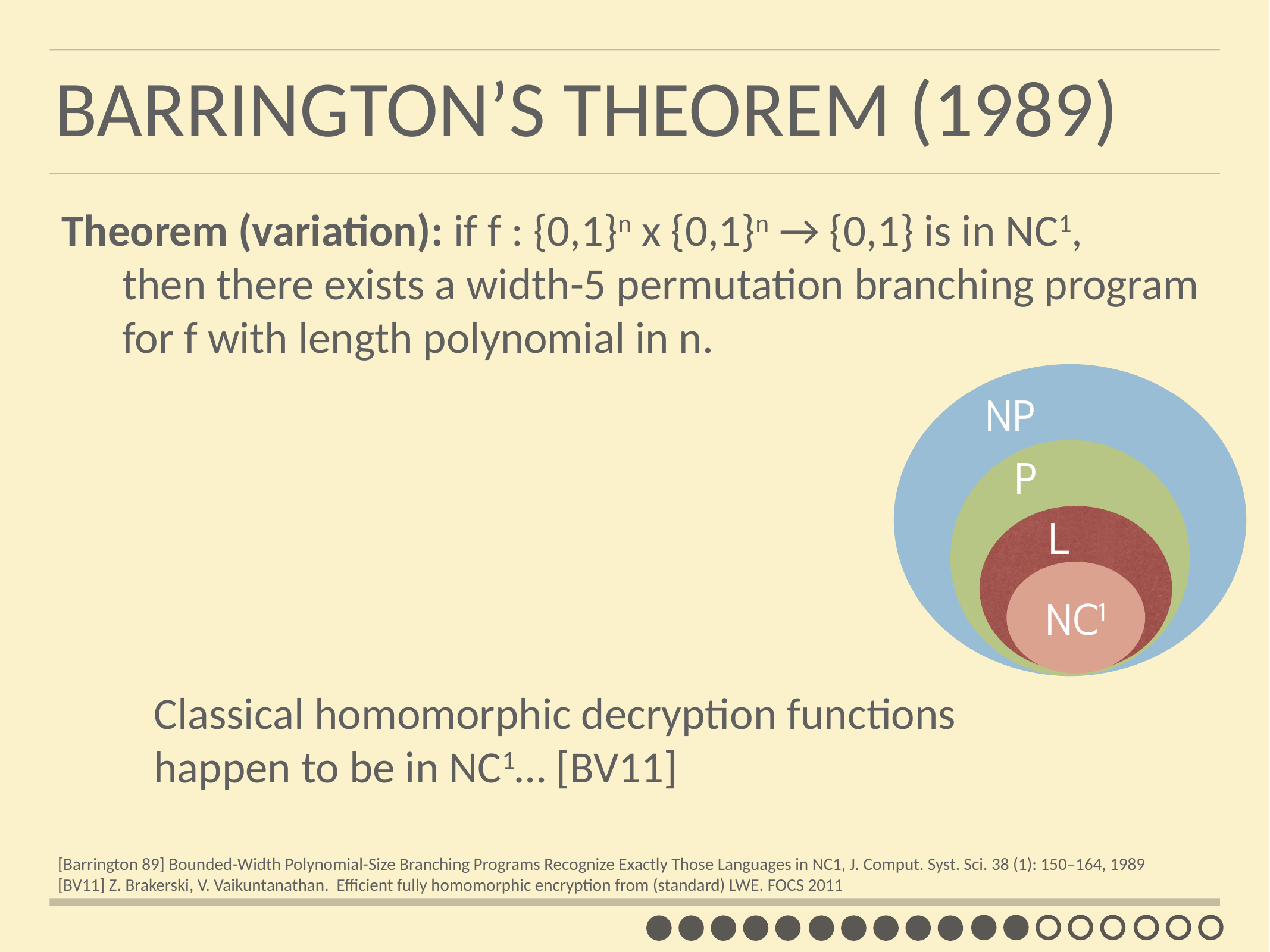

# Barrington’s theorem (1989)
Theorem (variation): if f : {0,1}n x {0,1}n → {0,1} is in NC1,
      then there exists a width-5 permutation branching program
      for f with length polynomial in n.

NP

P
L

NC1
Classical homomorphic decryption functions
happen to be in NC1… [BV11]
[Barrington 89] Bounded-Width Polynomial-Size Branching Programs Recognize Exactly Those Languages in NC1, J. Comput. Syst. Sci. 38 (1): 150–164, 1989
[BV11] Z. Brakerski, V. Vaikuntanathan.  Efficient fully homomorphic encryption from (standard) LWE. FOCS 2011